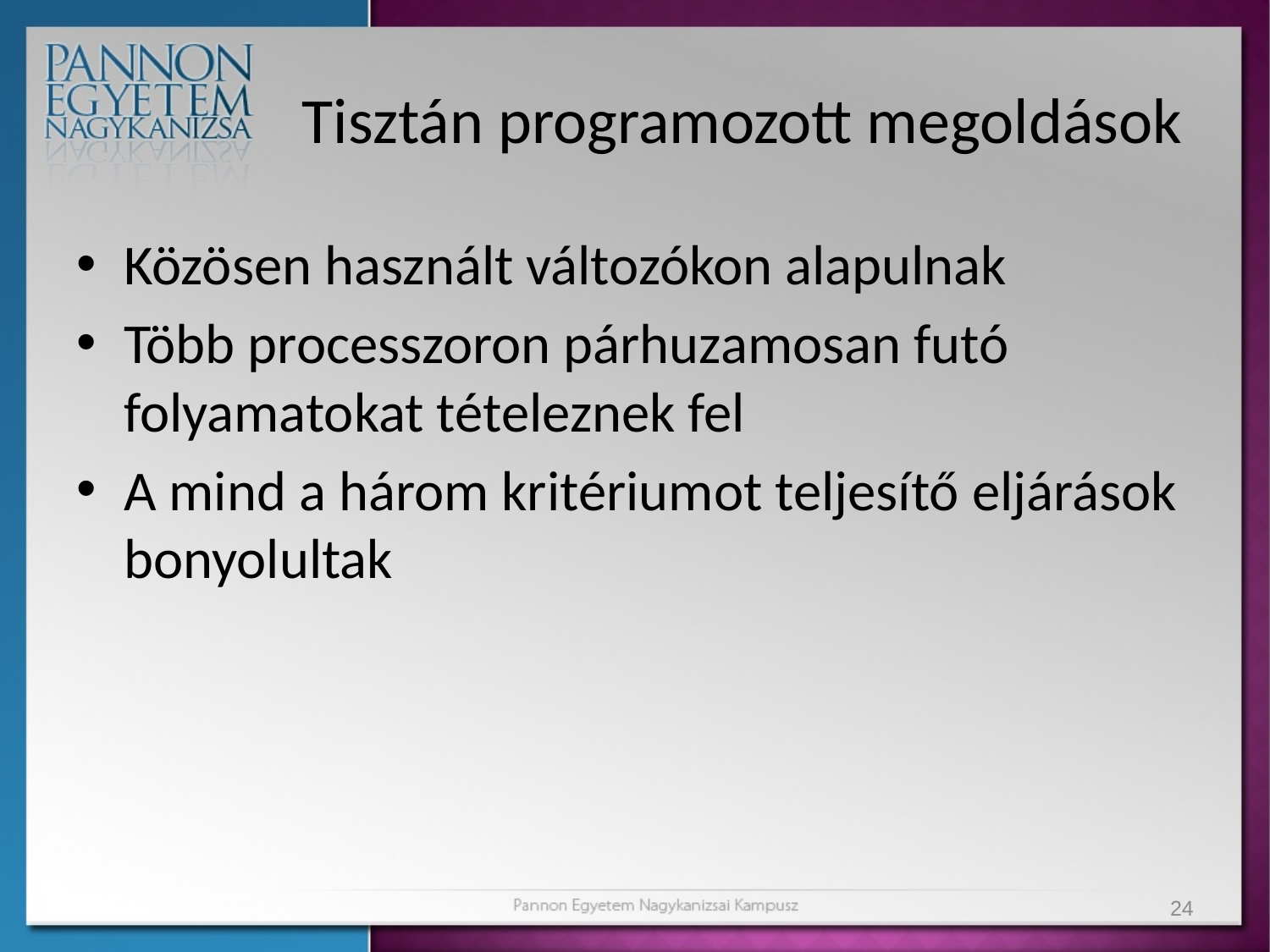

# Tisztán programozott megoldások
Közösen használt változókon alapulnak
Több processzoron párhuzamosan futó folyamatokat tételeznek fel
A mind a három kritériumot teljesítő eljárások bonyolultak
24